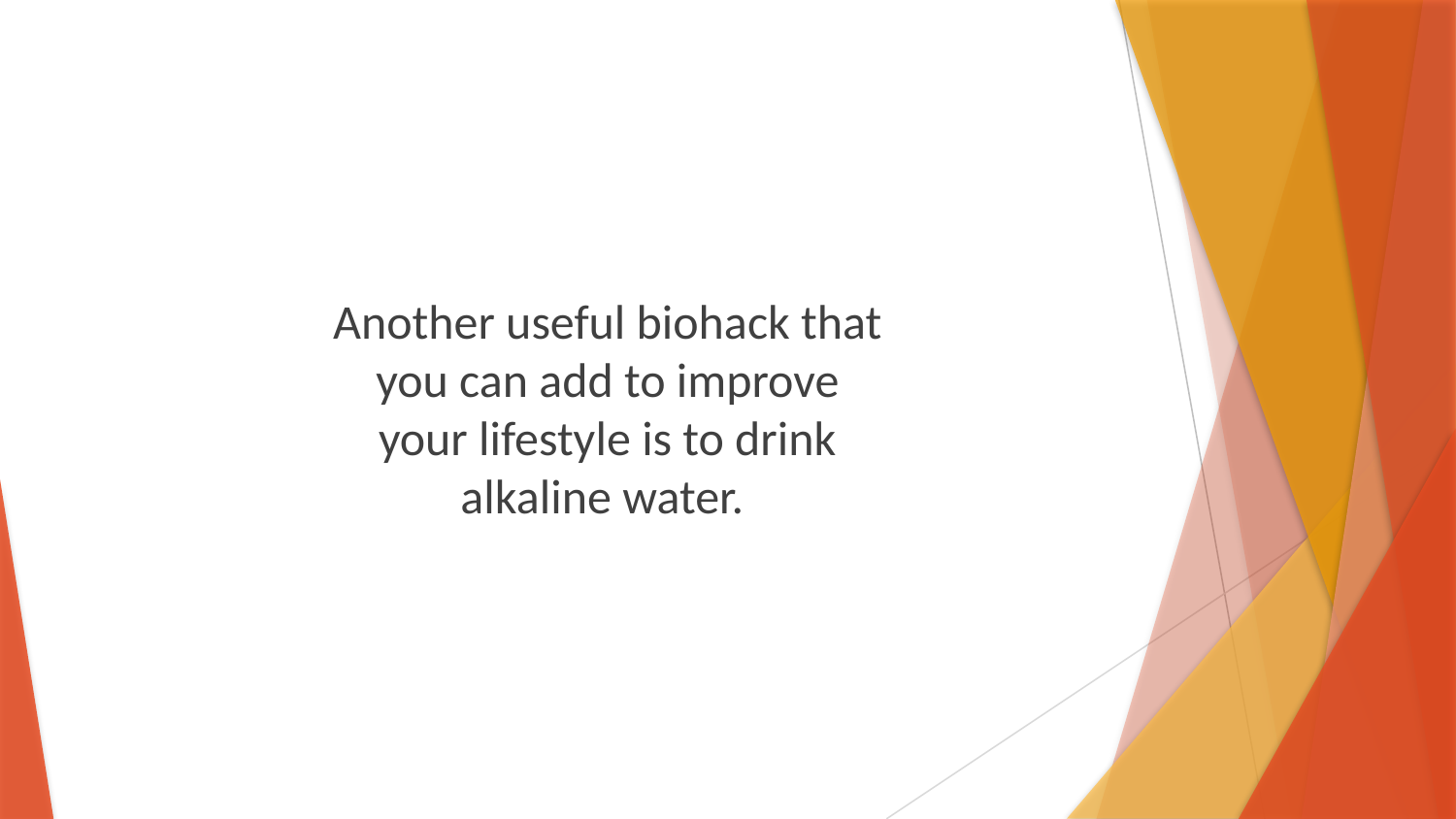

Another useful biohack that you can add to improve your lifestyle is to drink alkaline water.